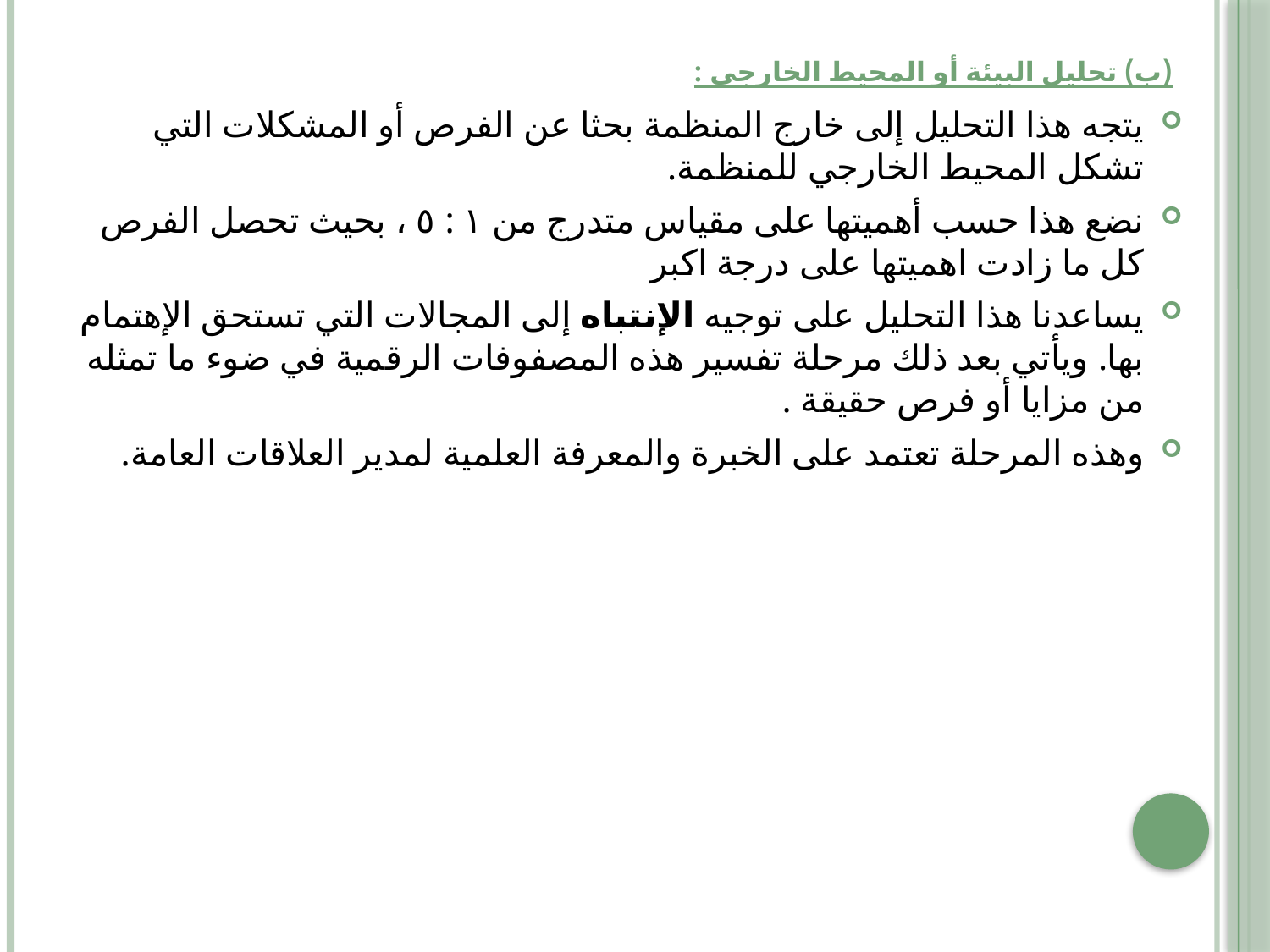

# (ب) تحليل البيئة أو المحيط الخارجي :
يتجه هذا التحليل إلى خارج المنظمة بحثا عن الفرص أو المشكلات التي تشكل المحيط الخارجي للمنظمة.
نضع هذا حسب أهميتها على مقياس متدرج من ١ : ٥ ، بحيث تحصل الفرص  كل ما زادت اهميتها على درجة اكبر
يساعدنا هذا التحليل على توجيه الإنتباه إلى المجالات التي تستحق الإهتمام بها. ويأتي بعد ذلك مرحلة تفسير هذه المصفوفات الرقمية في ضوء ما تمثله من مزايا أو فرص حقيقة .
وهذه المرحلة تعتمد على الخبرة والمعرفة العلمية لمدير العلاقات العامة.